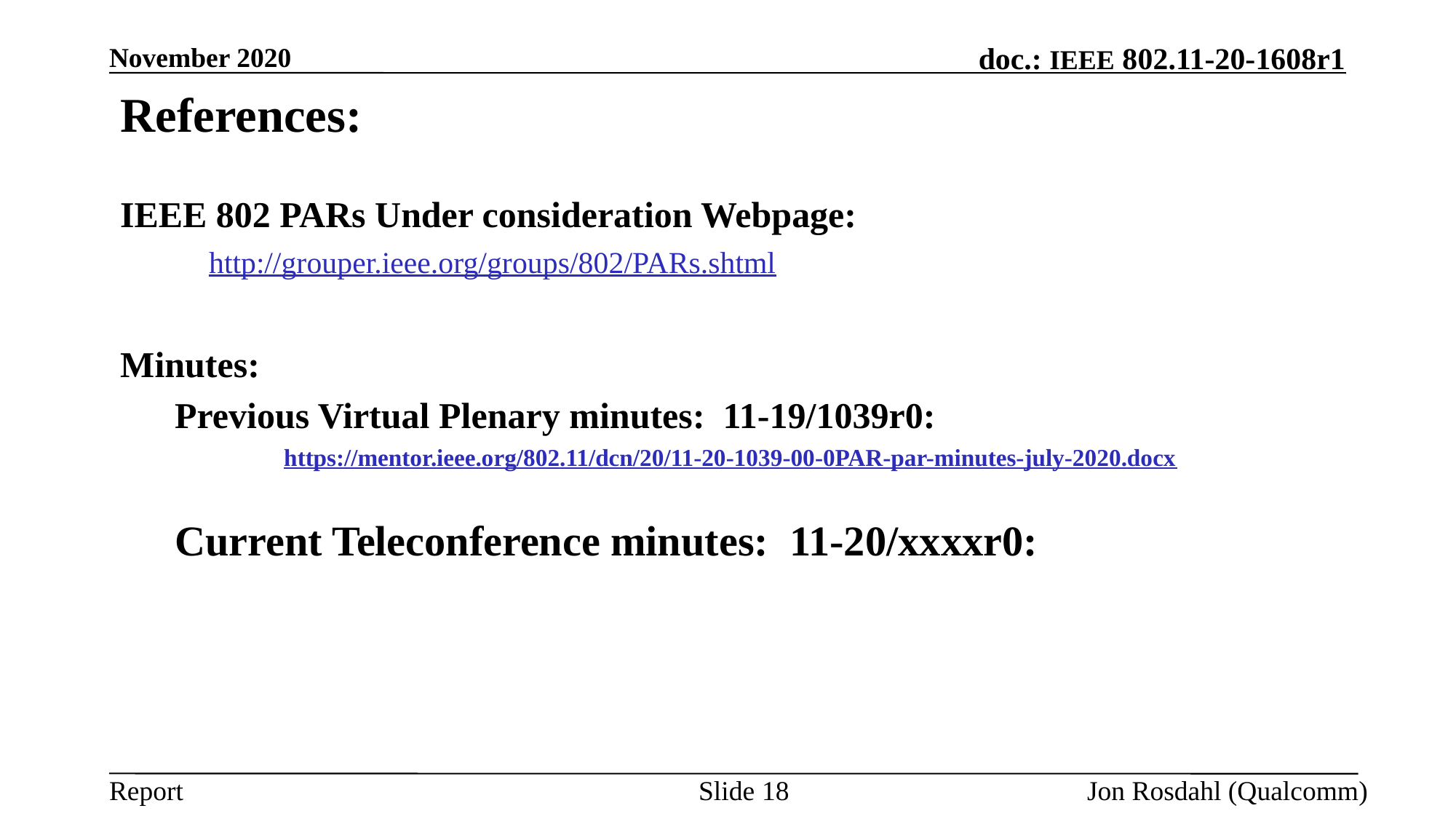

November 2020
# References:
IEEE 802 PARs Under consideration Webpage:
	http://grouper.ieee.org/groups/802/PARs.shtml

Minutes:
Previous Virtual Plenary minutes:  11-19/1039r0:
https://mentor.ieee.org/802.11/dcn/20/11-20-1039-00-0PAR-par-minutes-july-2020.docx

Current Teleconference minutes:  11-20/xxxxr0:
Slide 18
Jon Rosdahl (Qualcomm)